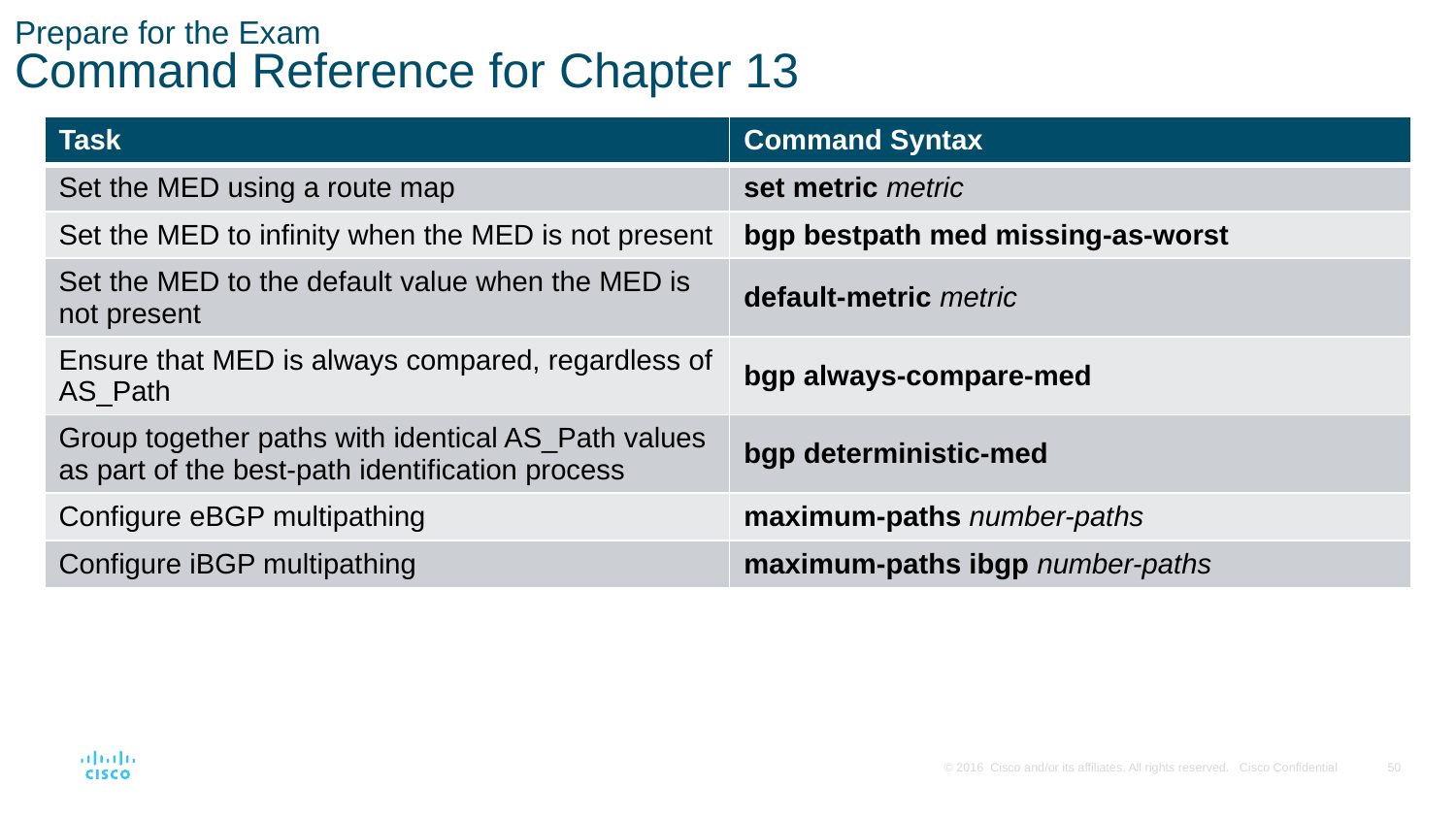

# Prepare for the Exam Command Reference for Chapter 13
| Task | Command Syntax |
| --- | --- |
| Set the MED using a route map | set metric metric |
| Set the MED to infinity when the MED is not present | bgp bestpath med missing-as-worst |
| Set the MED to the default value when the MED is not present | default-metric metric |
| Ensure that MED is always compared, regardless of AS\_Path | bgp always-compare-med |
| Group together paths with identical AS\_Path values as part of the best-path identification process | bgp deterministic-med |
| Configure eBGP multipathing | maximum-paths number-paths |
| Configure iBGP multipathing | maximum-paths ibgp number-paths |